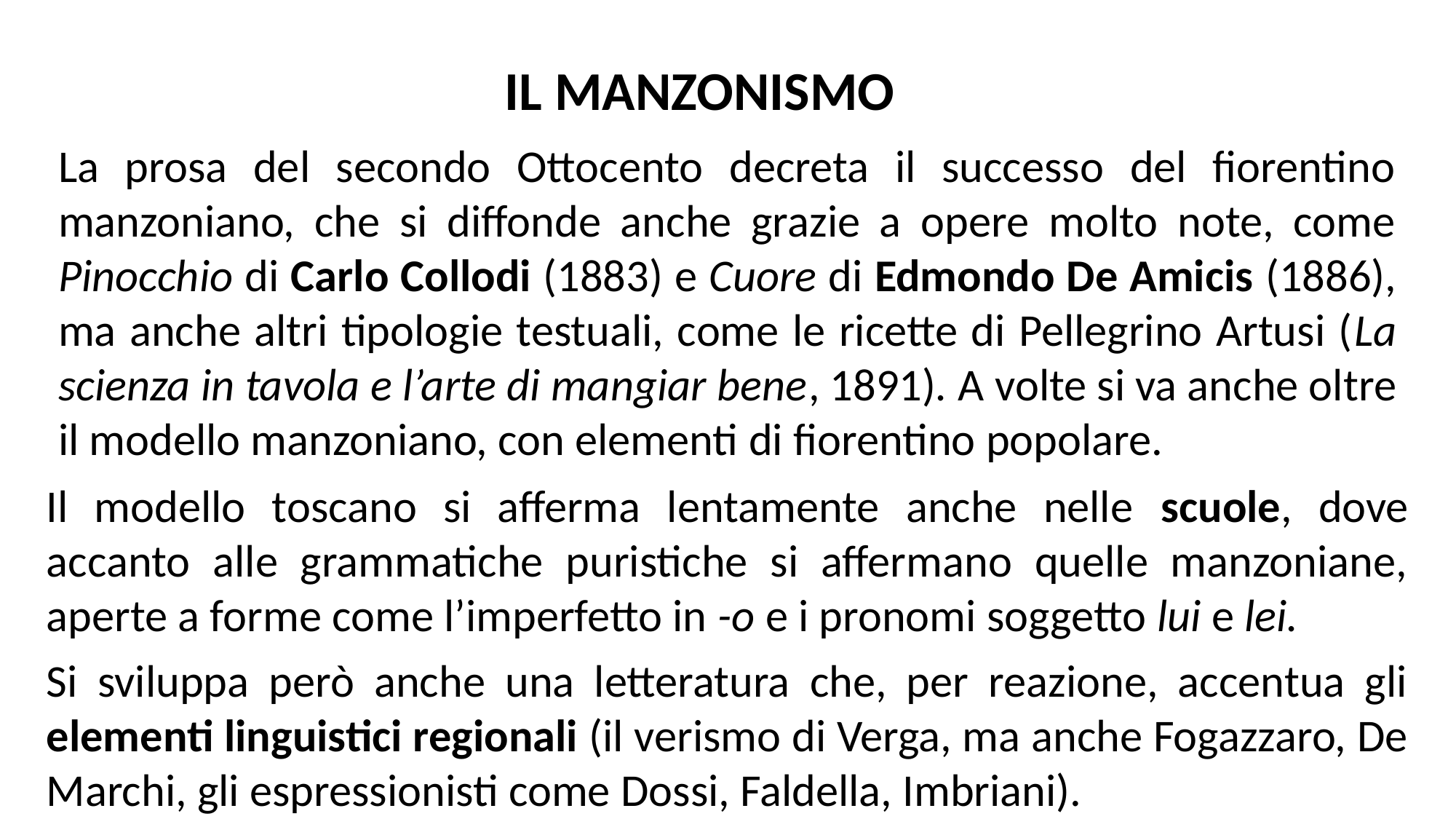

IL MANZONISMO
La prosa del secondo Ottocento decreta il successo del fiorentino manzoniano, che si diffonde anche grazie a opere molto note, come Pinocchio di Carlo Collodi (1883) e Cuore di Edmondo De Amicis (1886), ma anche altri tipologie testuali, come le ricette di Pellegrino Artusi (La scienza in tavola e l’arte di mangiar bene, 1891). A volte si va anche oltre il modello manzoniano, con elementi di fiorentino popolare.
Il modello toscano si afferma lentamente anche nelle scuole, dove accanto alle grammatiche puristiche si affermano quelle manzoniane, aperte a forme come l’imperfetto in -o e i pronomi soggetto lui e lei.
Si sviluppa però anche una letteratura che, per reazione, accentua gli elementi linguistici regionali (il verismo di Verga, ma anche Fogazzaro, De Marchi, gli espressionisti come Dossi, Faldella, Imbriani).